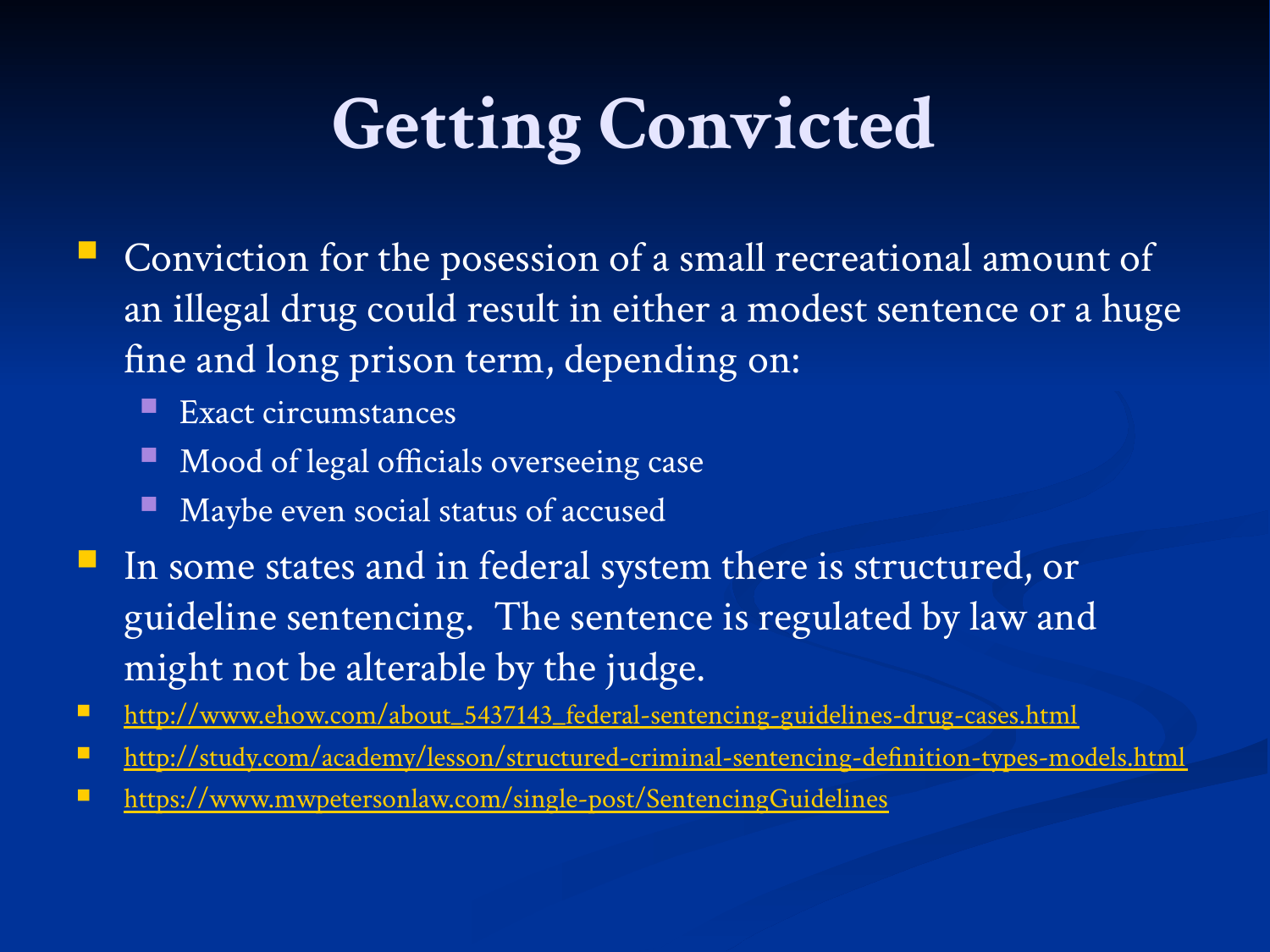

# Getting Convicted
Conviction for the posession of a small recreational amount of an illegal drug could result in either a modest sentence or a huge fine and long prison term, depending on:
Exact circumstances
Mood of legal officials overseeing case
Maybe even social status of accused
In some states and in federal system there is structured, or guideline sentencing.  The sentence is regulated by law and might not be alterable by the judge.
http://www.ehow.com/about_5437143_federal-sentencing-guidelines-drug-cases.html
http://study.com/academy/lesson/structured-criminal-sentencing-definition-types-models.html
https://www.mwpetersonlaw.com/single-post/SentencingGuidelines